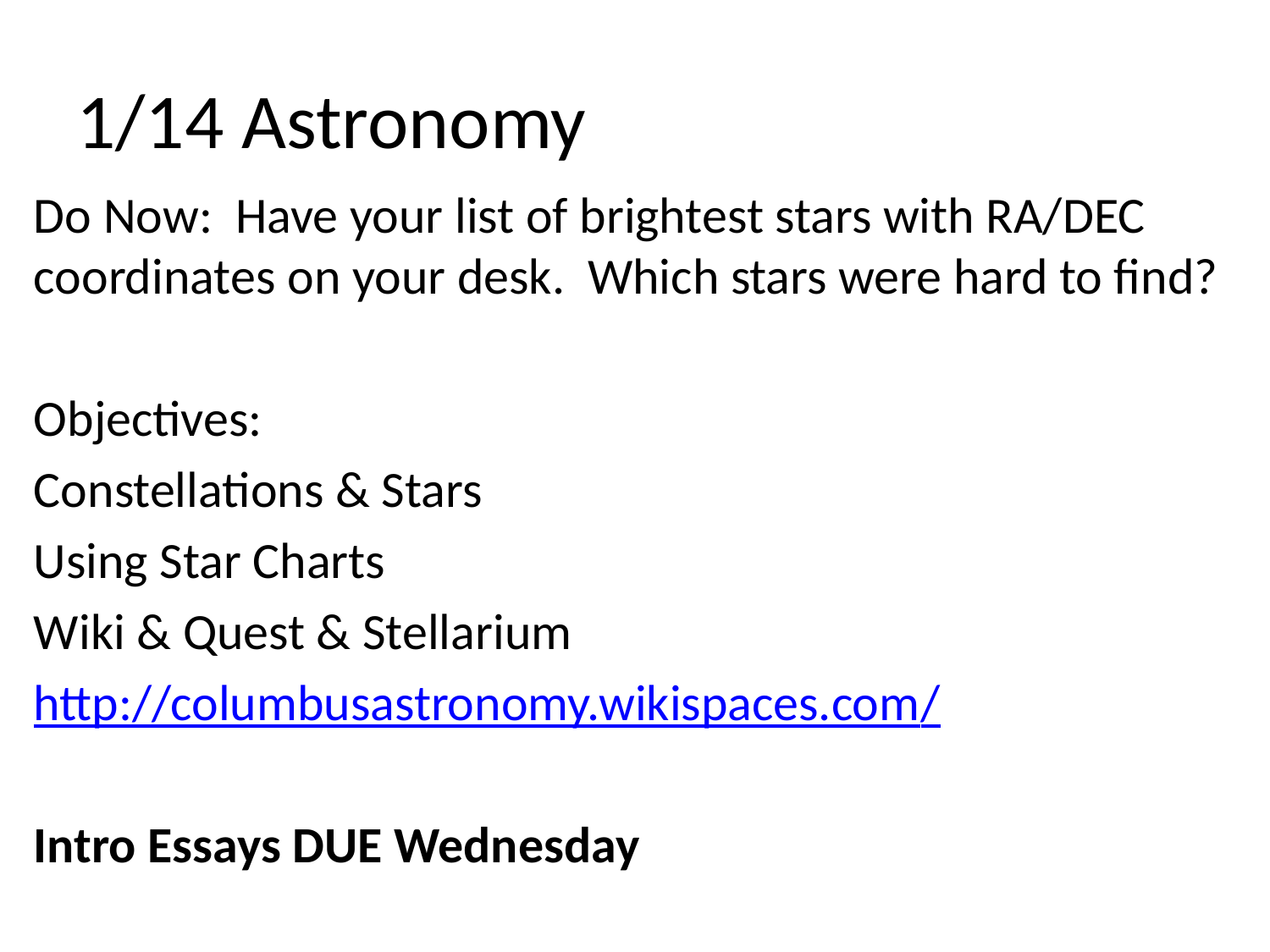

# 1/14 Astronomy
Do Now:  Have your list of brightest stars with RA/DEC coordinates on your desk.  Which stars were hard to find?

Objectives:
Constellations & Stars
Using Star Charts
Wiki & Quest & Stellarium
http://columbusastronomy.wikispaces.com/

Intro Essays DUE Wednesday